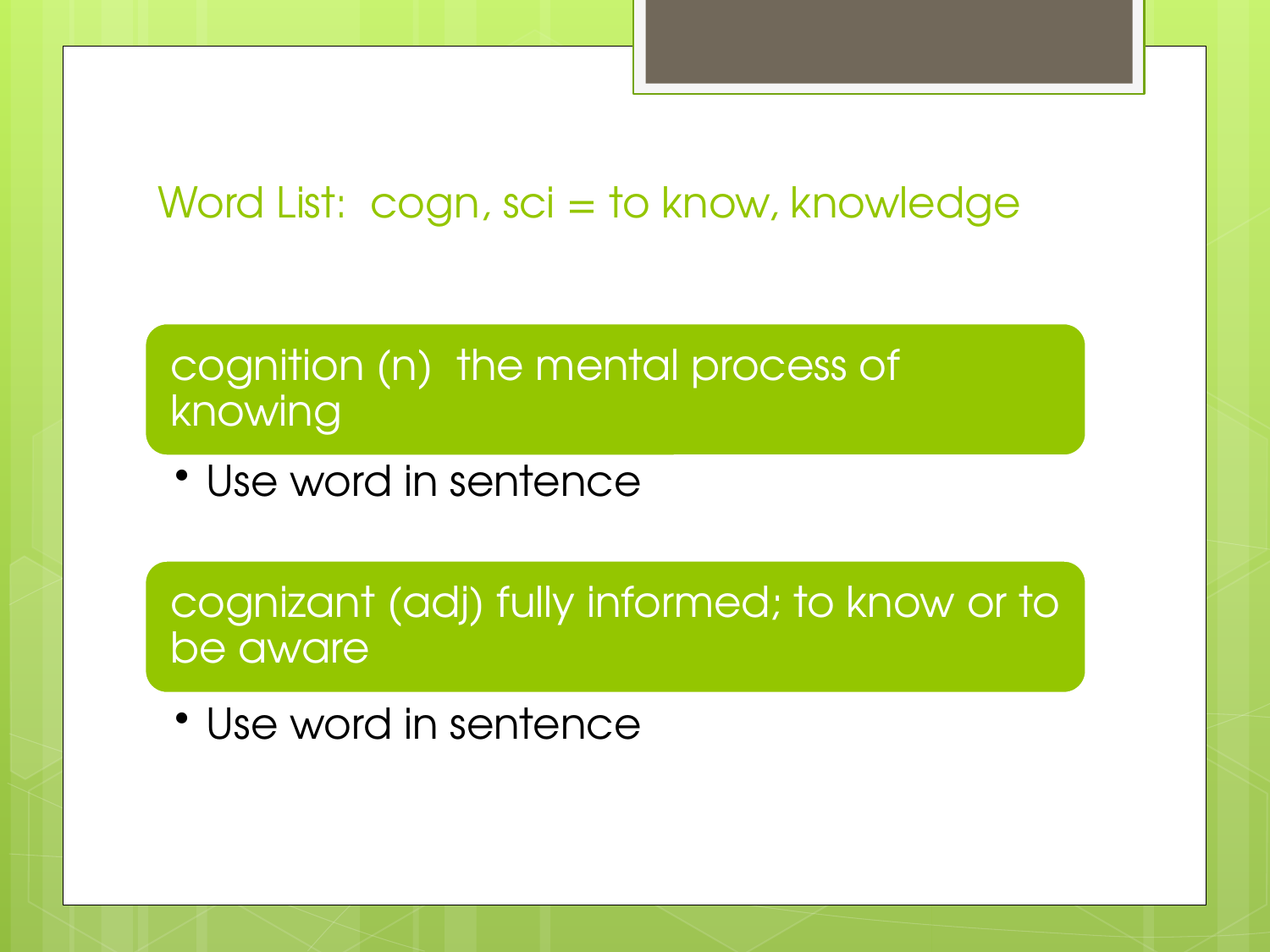

# Word List:  cogn, sci = to know, knowledge
cognition (n)  the mental process of knowing
Use word in sentence
cognizant (adj) fully informed; to know or to be aware
Use word in sentence